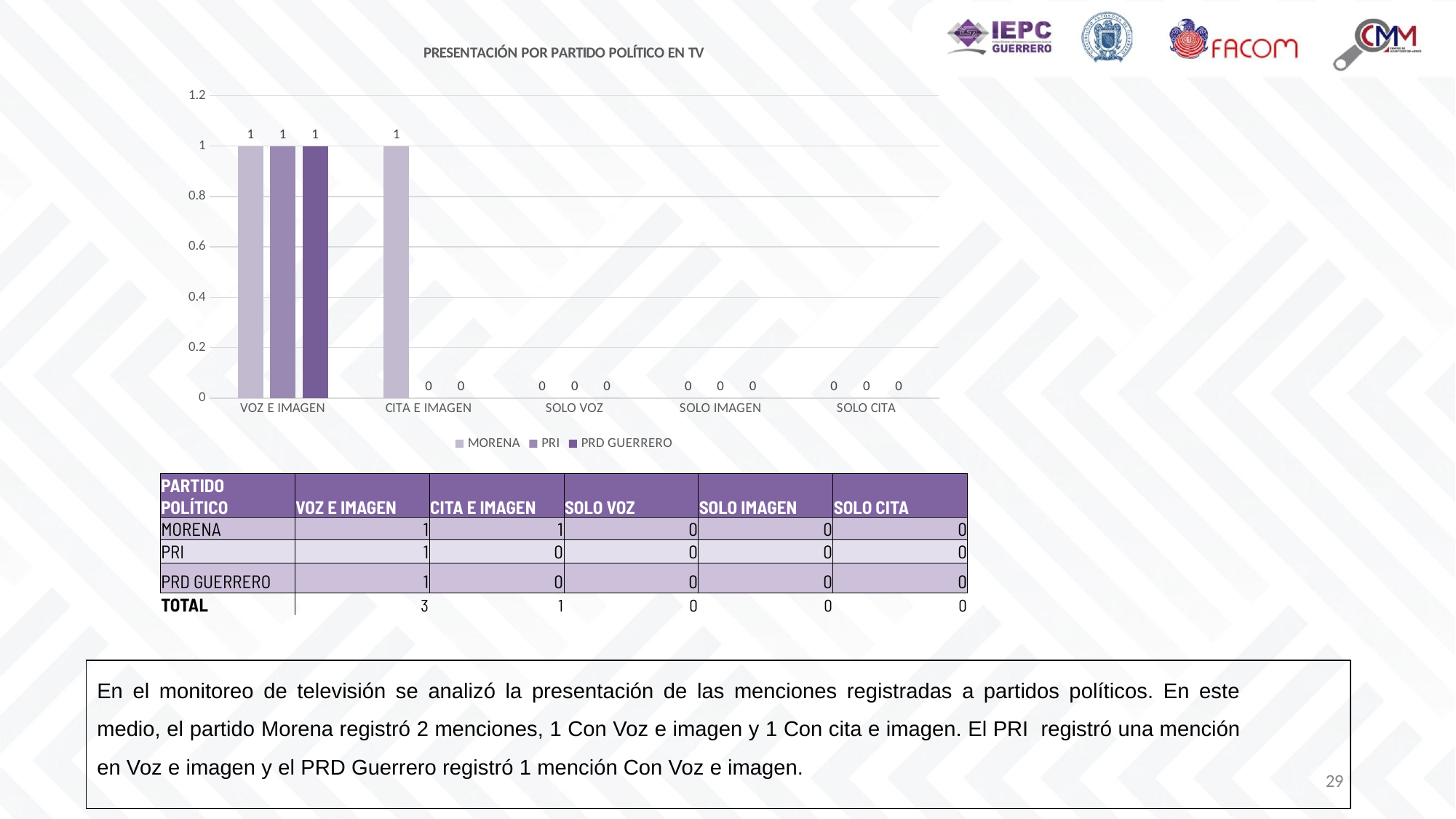

### Chart: PRESENTACIÓN POR PARTIDO POLÍTICO EN TV

| Category | MORENA | PRI | PRD GUERRERO |
|---|---|---|---|
| VOZ E IMAGEN | 1.0 | 1.0 | 1.0 |
| CITA E IMAGEN | 1.0 | 0.0 | 0.0 |
| SOLO VOZ | 0.0 | 0.0 | 0.0 |
| SOLO IMAGEN | 0.0 | 0.0 | 0.0 |
| SOLO CITA | 0.0 | 0.0 | 0.0 |
| PARTIDO POLÍTICO | VOZ E IMAGEN | CITA E IMAGEN | SOLO VOZ | SOLO IMAGEN | SOLO CITA |
| --- | --- | --- | --- | --- | --- |
| MORENA | 1 | 1 | 0 | 0 | 0 |
| PRI | 1 | 0 | 0 | 0 | 0 |
| PRD GUERRERO | 1 | 0 | 0 | 0 | 0 |
| TOTAL | 3 | 1 | 0 | 0 | 0 |
En el monitoreo de televisión se analizó la presentación de las menciones registradas a partidos políticos. En este medio, el partido Morena registró 2 menciones, 1 Con Voz e imagen y 1 Con cita e imagen. El PRI  registró una mención en Voz e imagen y el PRD Guerrero registró 1 mención Con Voz e imagen.

29